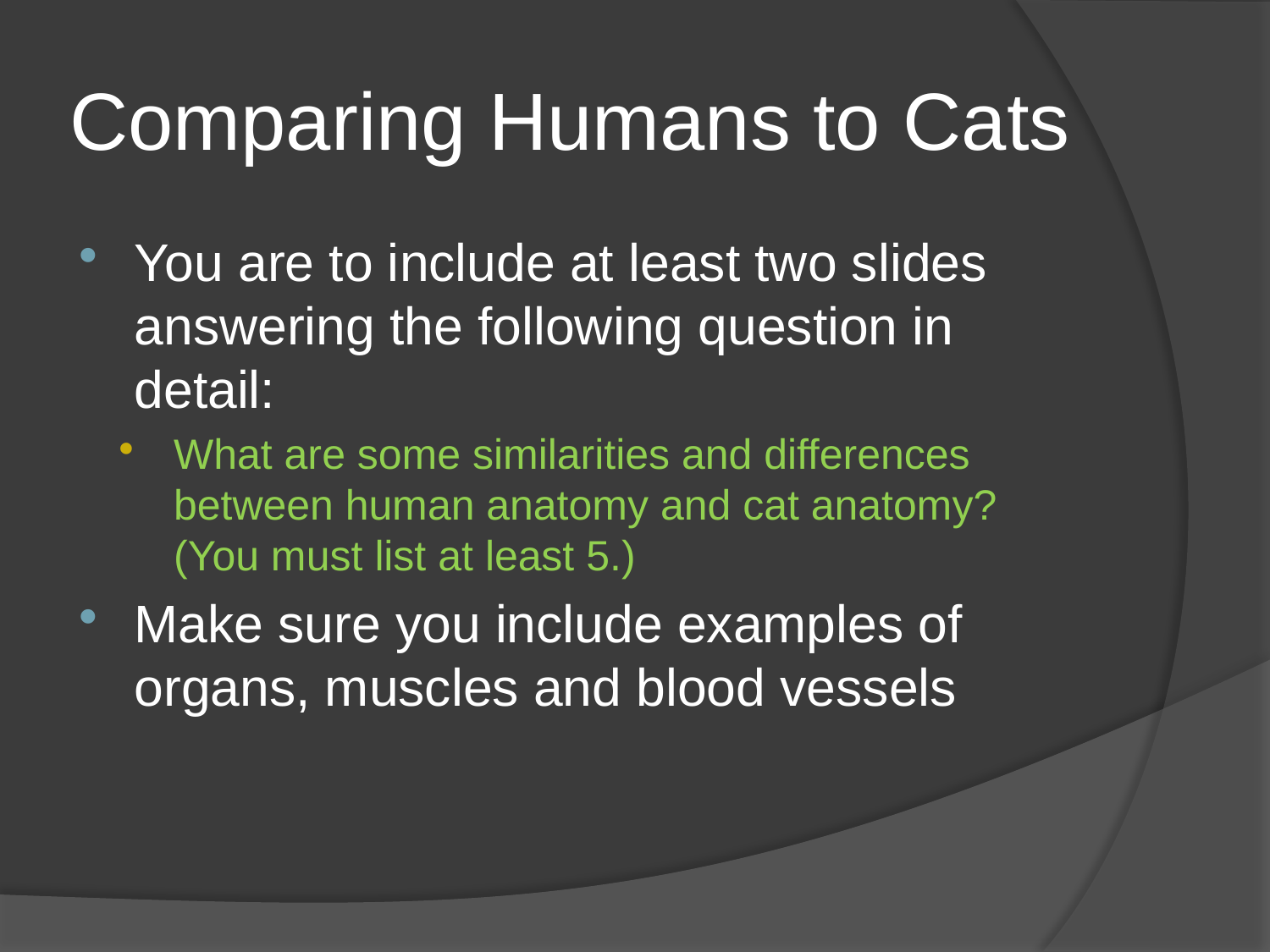

# Comparing Humans to Cats
You are to include at least two slides answering the following question in detail:
What are some similarities and differences between human anatomy and cat anatomy?  (You must list at least 5.)
Make sure you include examples of organs, muscles and blood vessels